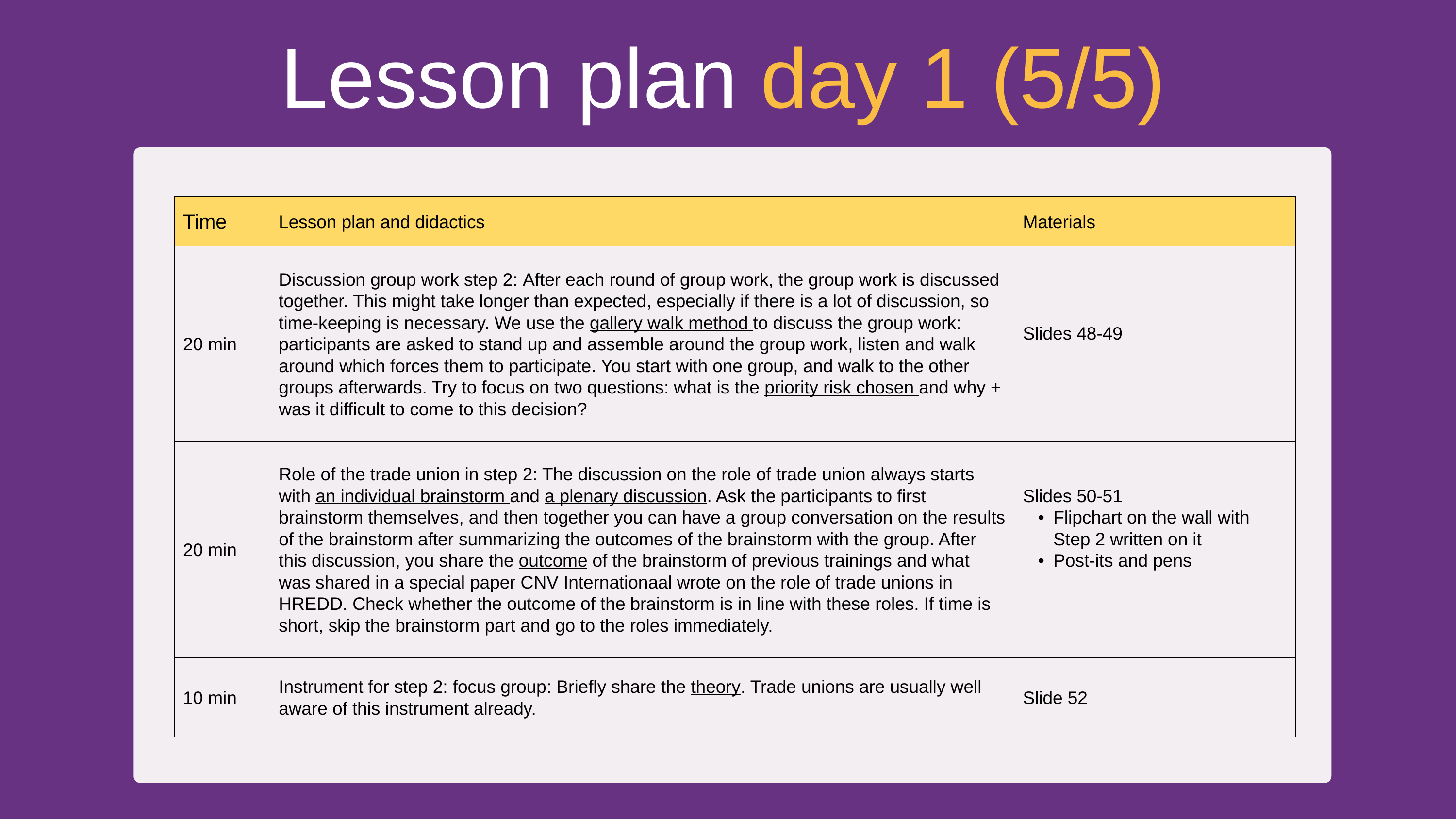

Lesson plan day 1 (5/5)

| Time | Lesson plan and didactics | Materials |
| --- | --- | --- |
| 20 min | Discussion group work step 2: After each round of group work, the group work is discussed together. This might take longer than expected, especially if there is a lot of discussion, so time-keeping is necessary. We use the gallery walk method to discuss the group work: participants are asked to stand up and assemble around the group work, listen and walk around which forces them to participate. You start with one group, and walk to the other groups afterwards. Try to focus on two questions: what is the priority risk chosen and why + was it difficult to come to this decision? | Slides 48-49 |
| 20 min | Role of the trade union in step 2: The discussion on the role of trade union always starts with an individual brainstorm and a plenary discussion. Ask the participants to first brainstorm themselves, and then together you can have a group conversation on the results of the brainstorm after summarizing the outcomes of the brainstorm with the group. After this discussion, you share the outcome of the brainstorm of previous trainings and what was shared in a special paper CNV Internationaal wrote on the role of trade unions in HREDD. Check whether the outcome of the brainstorm is in line with these roles. If time is short, skip the brainstorm part and go to the roles immediately. | Slides 50-51 Flipchart on the wall with Step 2 written on it Post-its and pens |
| 10 min | Instrument for step 2: focus group: Briefly share the theory. Trade unions are usually well aware of this instrument already. | Slide 52 |